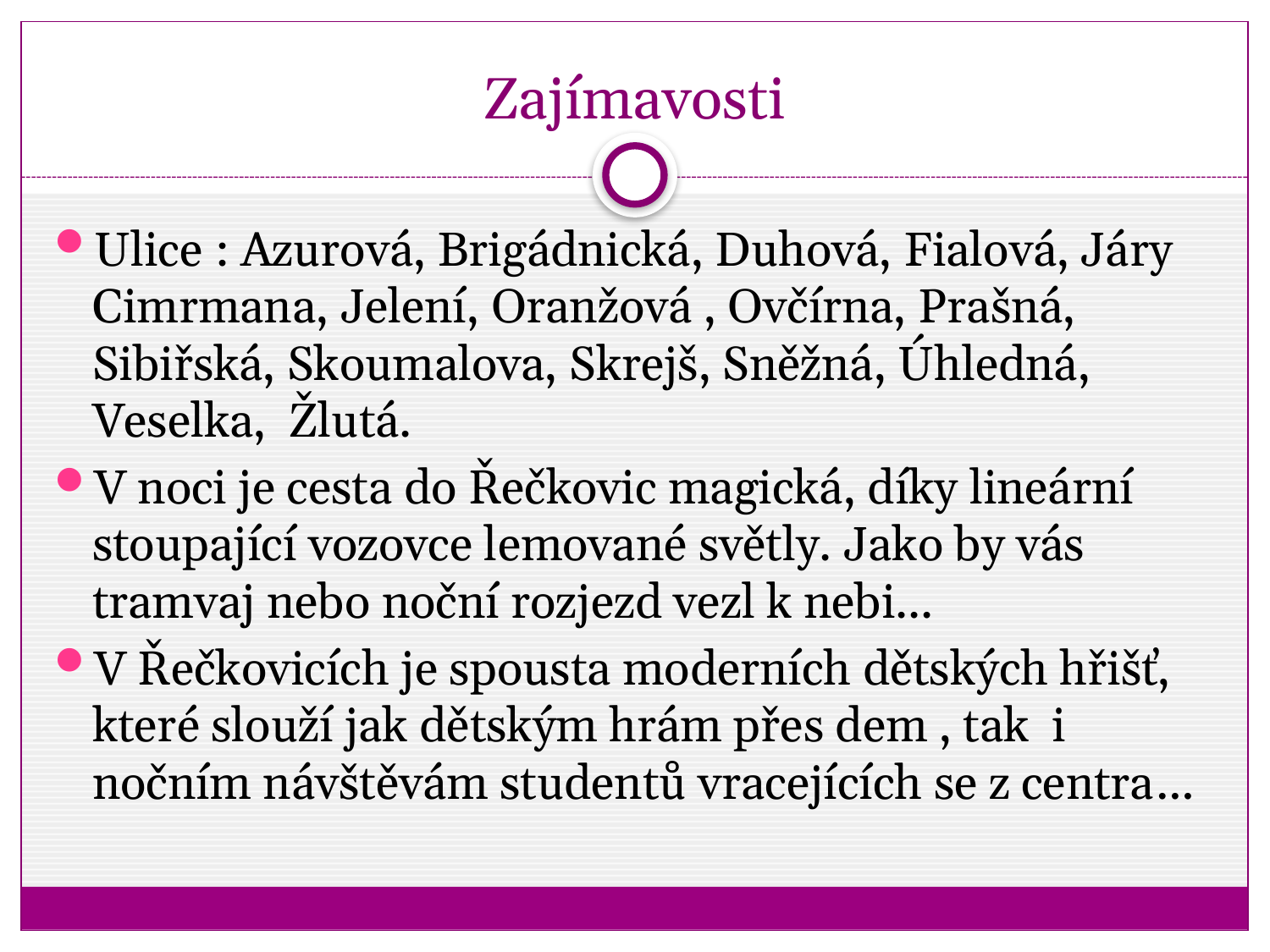

# Zajímavosti
Ulice : Azurová, Brigádnická, Duhová, Fialová, Járy Cimrmana, Jelení, Oranžová , Ovčírna, Prašná, Sibiřská, Skoumalova, Skrejš, Sněžná, Úhledná, Veselka,  Žlutá.
V noci je cesta do Řečkovic magická, díky lineární  stoupající vozovce lemované světly. Jako by vás tramvaj nebo noční rozjezd vezl k nebi...
V Řečkovicích je spousta moderních dětských hřišť, které slouží jak dětským hrám přes dem , tak  i nočním návštěvám studentů vracejících se z centra…